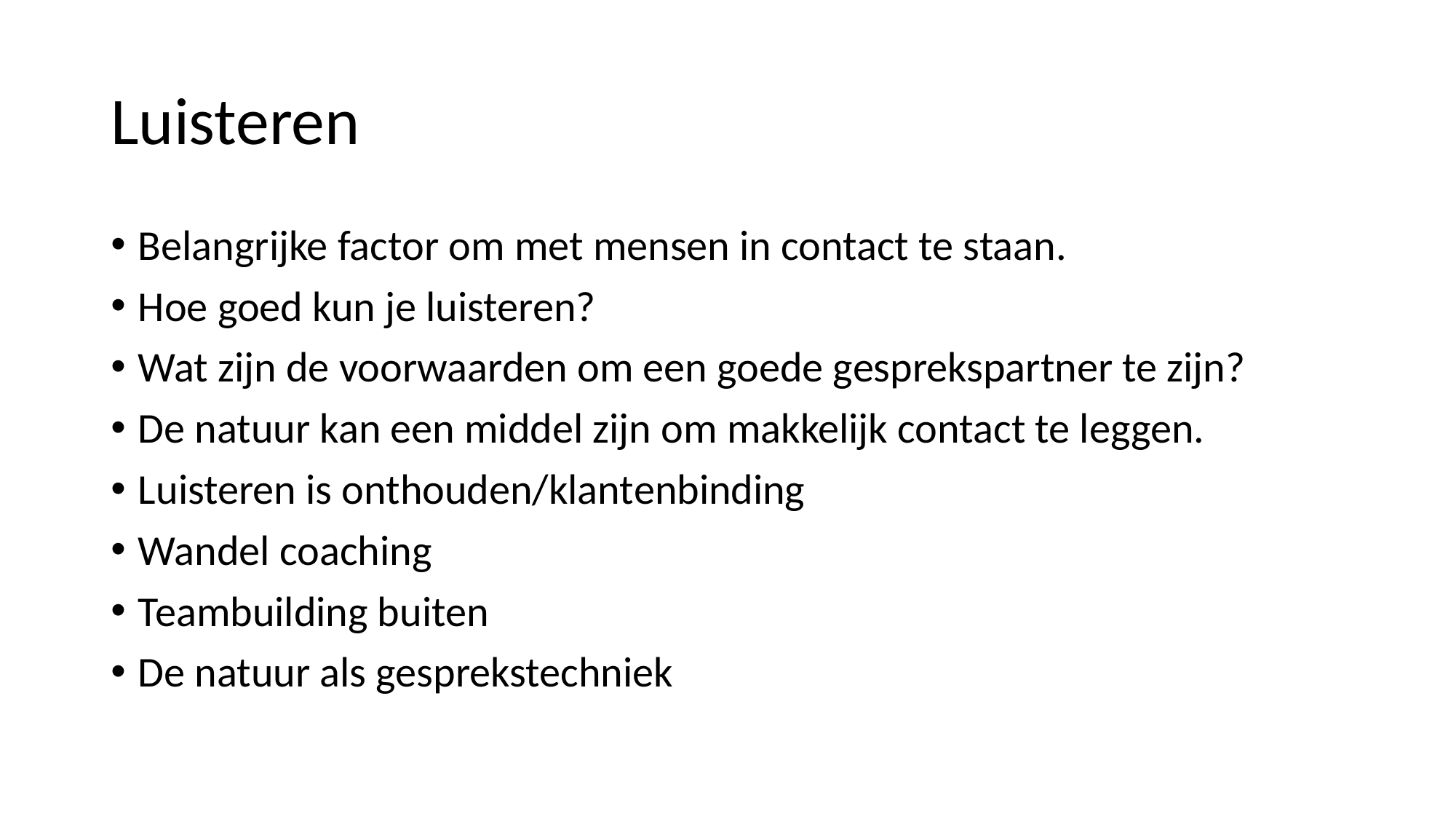

# Luisteren
Belangrijke factor om met mensen in contact te staan.
Hoe goed kun je luisteren?
Wat zijn de voorwaarden om een goede gesprekspartner te zijn?
De natuur kan een middel zijn om makkelijk contact te leggen.
Luisteren is onthouden/klantenbinding
Wandel coaching
Teambuilding buiten
De natuur als gesprekstechniek